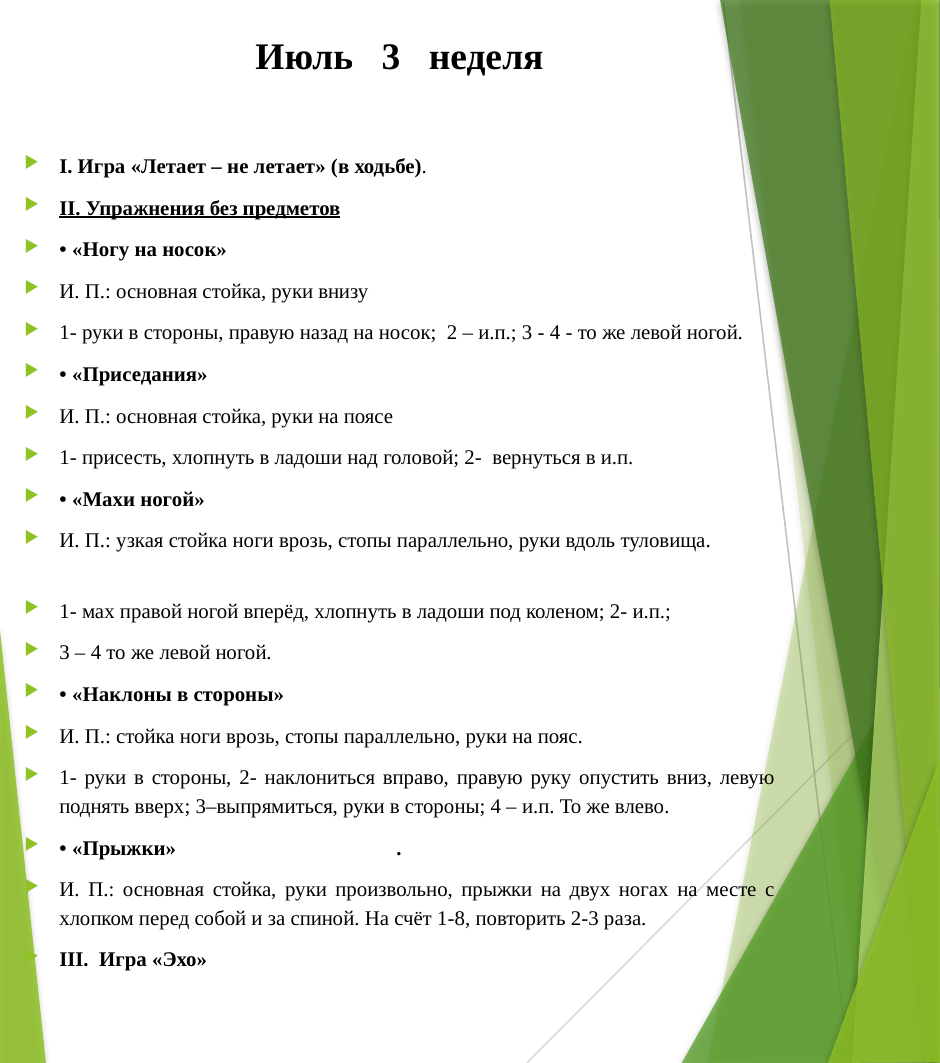

# Июль   3   неделя
I. Игра «Летает – не летает» (в ходьбе).
II. Упражнения без предметов
• «Ногу на носок»
И. П.: основная стойка, руки внизу
1- руки в стороны, правую назад на носок;  2 – и.п.; 3 - 4 - то же левой ногой.
• «Приседания»
И. П.: основная стойка, руки на поясе
1- присесть, хлопнуть в ладоши над головой; 2-  вернуться в и.п.
• «Махи ногой»
И. П.: узкая стойка ноги врозь, стопы параллельно, руки вдоль туловища.
1- мах правой ногой вперёд, хлопнуть в ладоши под коленом; 2- и.п.;
3 – 4 то же левой ногой.
• «Наклоны в стороны»
И. П.: стойка ноги врозь, стопы параллельно, руки на пояс.
1- руки в стороны, 2- наклониться вправо, правую руку опустить вниз, левую поднять вверх; 3–выпрямиться, руки в стороны; 4 – и.п. То же влево.
• «Прыжки»                                          .
И. П.: основная стойка, руки произвольно, прыжки на двух ногах на месте с хлопком перед собой и за спиной. На счёт 1-8, повторить 2-3 раза.
III.  Игра «Эхо»